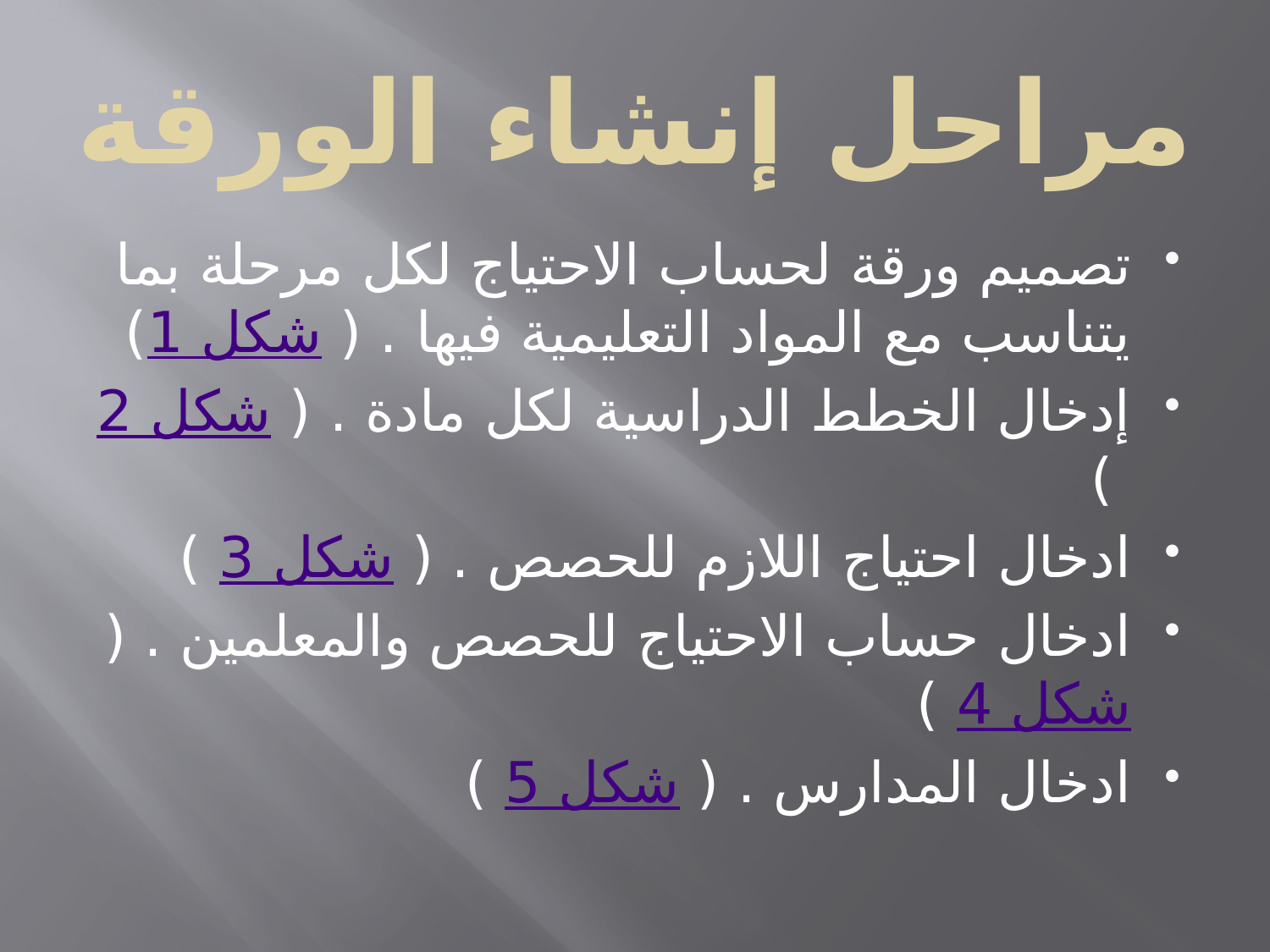

# مراحل إنشاء الورقة
تصميم ورقة لحساب الاحتياج لكل مرحلة بما يتناسب مع المواد التعليمية فيها . ( شكل 1)
إدخال الخطط الدراسية لكل مادة . ( شكل 2 )
ادخال احتياج اللازم للحصص . ( شكل 3 )
ادخال حساب الاحتياج للحصص والمعلمين . ( شكل 4 )
ادخال المدارس . ( شكل 5 )